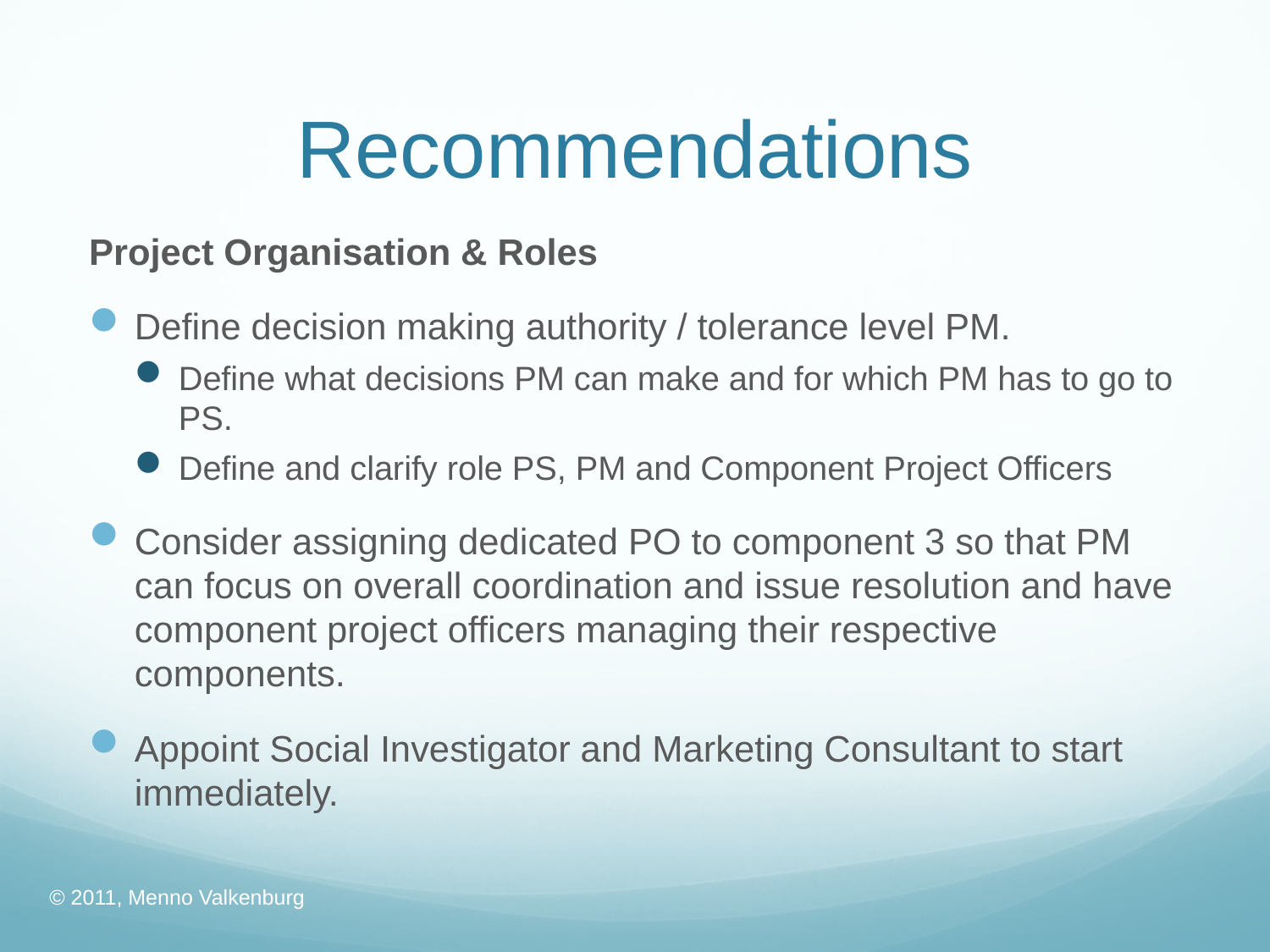

# Recommendations
Project Organisation & Roles
Define decision making authority / tolerance level PM.
Define what decisions PM can make and for which PM has to go to PS.
Define and clarify role PS, PM and Component Project Officers
Consider assigning dedicated PO to component 3 so that PM can focus on overall coordination and issue resolution and have component project officers managing their respective components.
Appoint Social Investigator and Marketing Consultant to start immediately.
© 2011, Menno Valkenburg